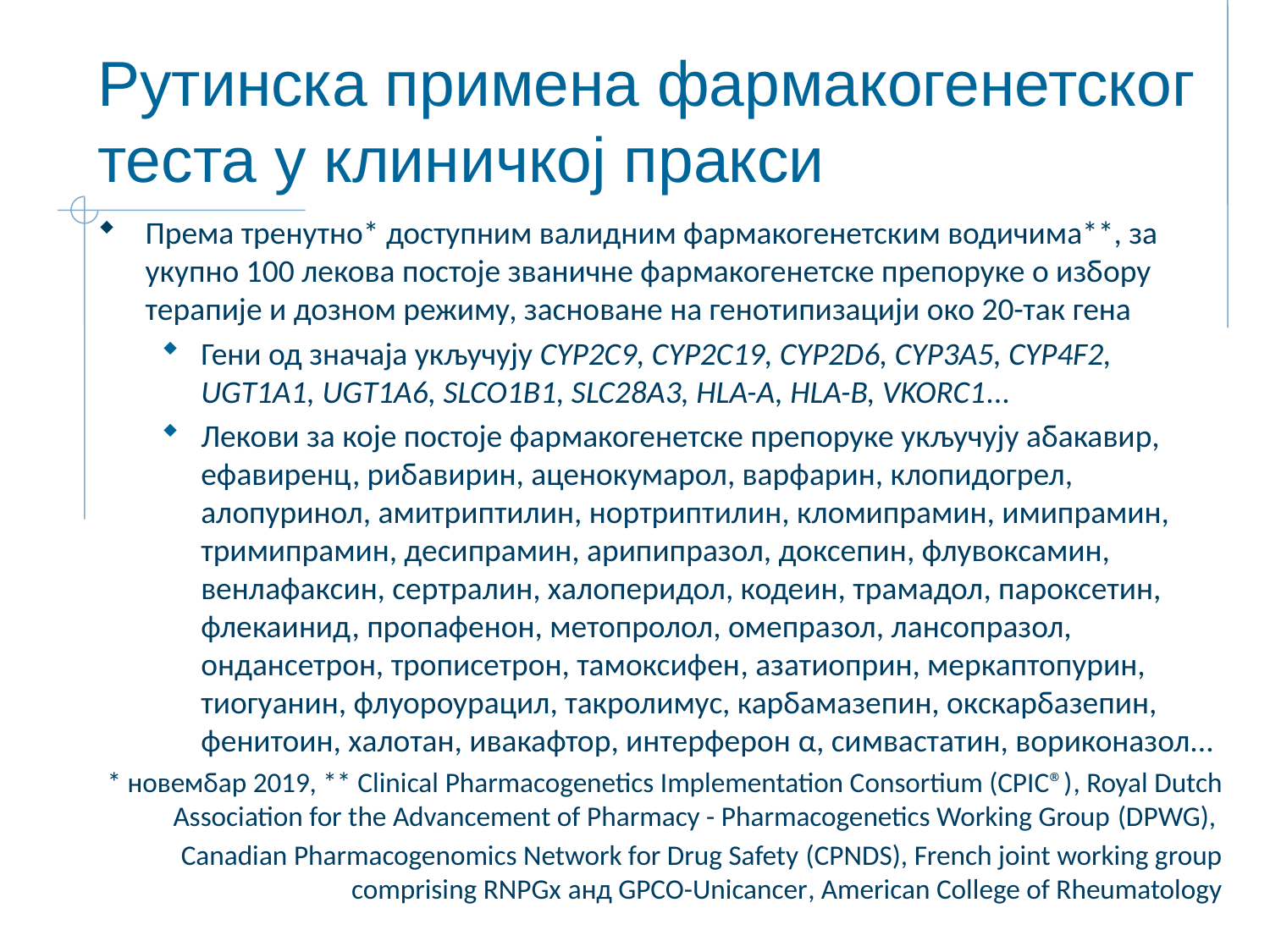

# Рутинска примена фармакогенетског теста у клиничкој пракси
Према тренутно* доступним валидним фармакогенетским водичима**, за укупно 100 лекова постоје званичне фармакогенетске препоруке о избору терапије и дозном режиму, засноване на генотипизацији око 20-так гена
Гени од значаја укључују CYP2C9, CYP2C19, CYP2D6, CYP3A5, CYP4F2, UGT1A1, UGT1A6, SLCO1B1, SLC28A3, HLA-A, HLA-B, VKORC1...
Лекови за које постоје фармакогенетске препоруке укључују абакавир, ефавиренц, рибавирин, аценокумарол, варфарин, клопидогрел,  алопуринол, амитриптилин, нортриптилин, кломипрамин, имипрамин, тримипрамин, десипрамин, арипипразол, доксепин, флувоксамин, венлафаксин, сертралин, халоперидол, кодеин, трамадол, пароксетин, флекаинид, пропафенон, метопролол, омепразол, лансопразол, ондансетрон, трописетрон, тамоксифен, азатиоприн, меркаптопурин, тиогуанин, флуороурацил, такролимус, карбамазепин, окскарбазепин, фенитоин, халотан, ивакафтор, интерферон α, симвастатин, вориконазол...
* новембар 2019, ** Clinical Pharmacogenetics Implementation Consortium (CPIC®), Royal Dutch Association for the Advancement of Pharmacy - Pharmacogenetics Working Group (DPWG),
Canadian Pharmacogenomics Network for Drug Safety (CPNDS), French joint working group comprising RNPGx анд GPCO-Unicancer, American College of Rheumatology